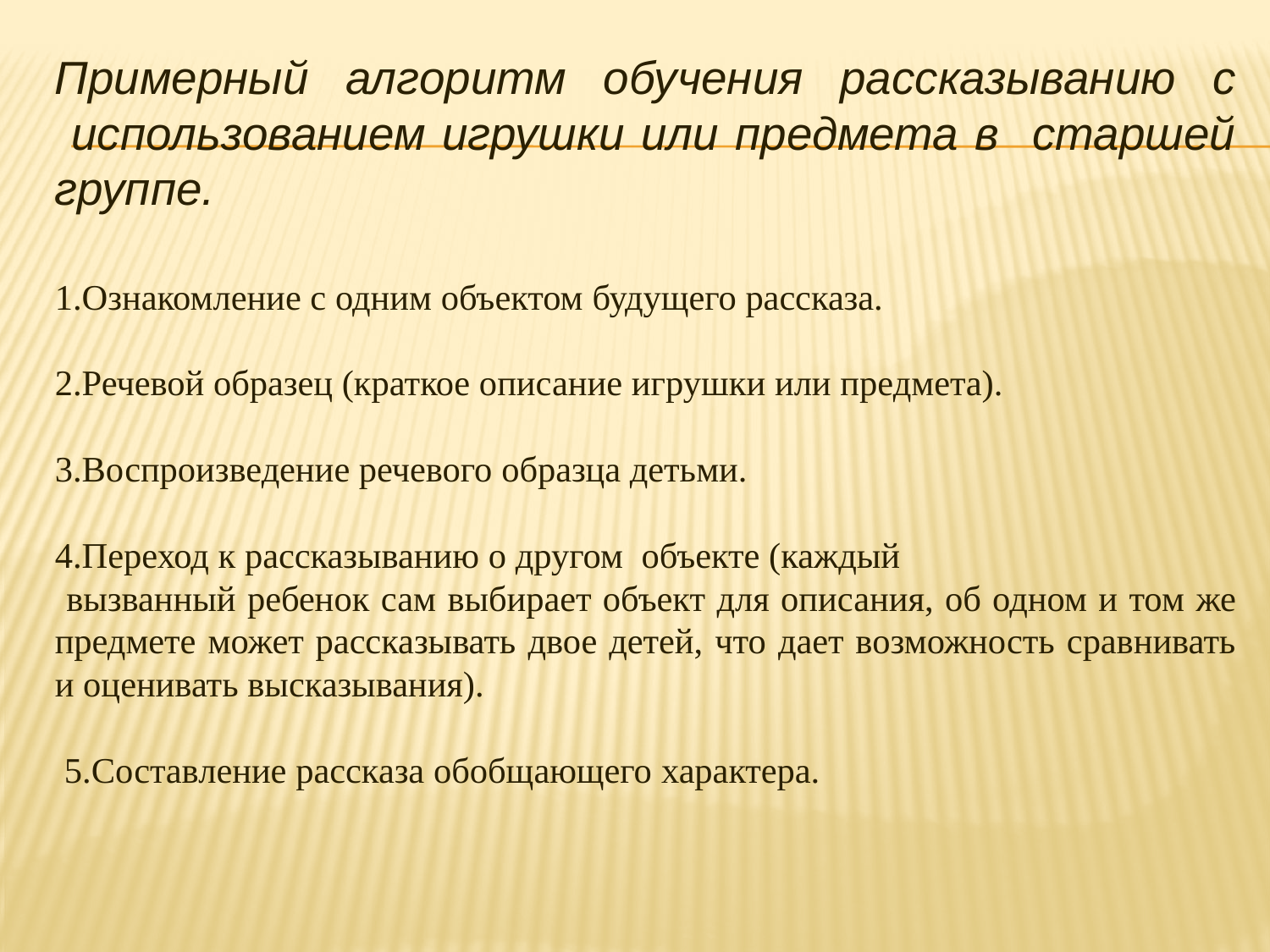

# Примерный алгоритм обучения рассказыванию с использованием игрушки или предмета в  старшей группе.
1.Ознакомление с одним объектом будущего рассказа.

2.Речевой образец (краткое описание игрушки или предмета).

3.Воспроизведение речевого образца детьми.

4.Переход к рассказыванию о другом  объекте (каждый
 вызванный ребенок сам выбирает объект для описания, об одном и том же предмете может рассказывать двое детей, что дает возможность сравнивать и оценивать высказывания).

 5.Составление рассказа обобщающего характера.